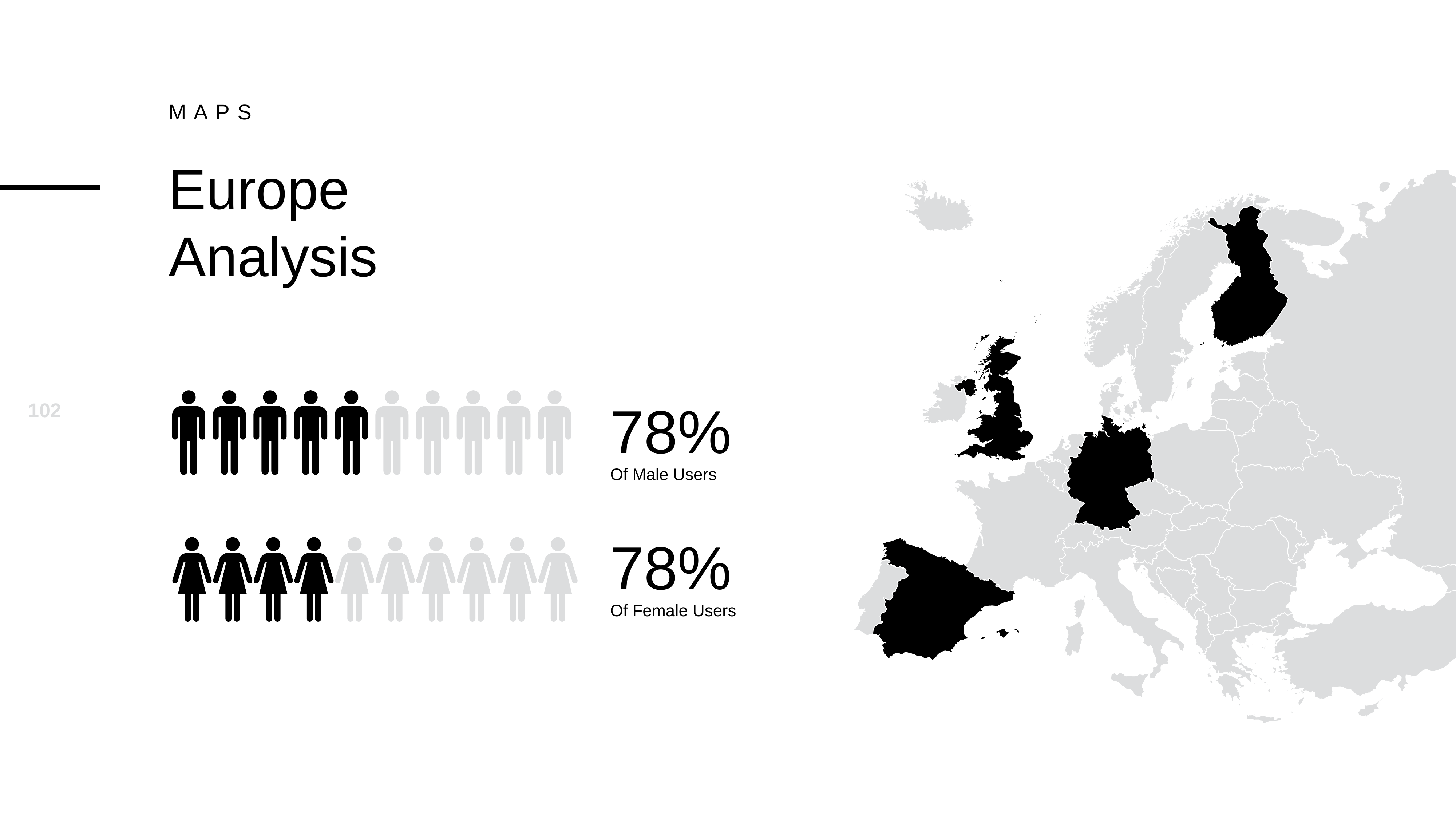

maps
Europe
Analysis

78%
Of Male Users
78%

Of Female Users